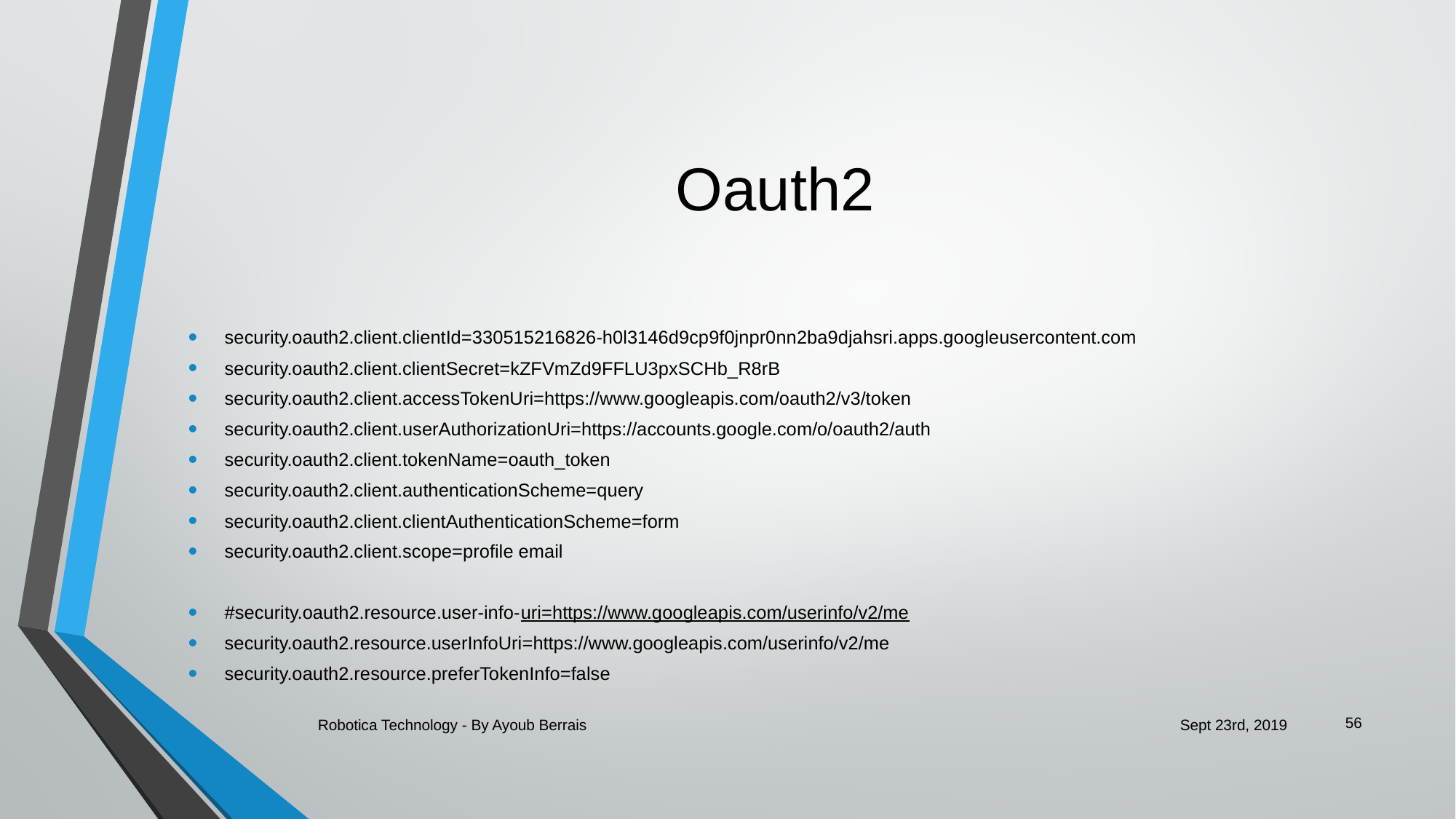

# Oauth2
security.oauth2.client.clientId=330515216826-h0l3146d9cp9f0jnpr0nn2ba9djahsri.apps.googleusercontent.com
security.oauth2.client.clientSecret=kZFVmZd9FFLU3pxSCHb_R8rB
security.oauth2.client.accessTokenUri=https://www.googleapis.com/oauth2/v3/token
security.oauth2.client.userAuthorizationUri=https://accounts.google.com/o/oauth2/auth
security.oauth2.client.tokenName=oauth_token
security.oauth2.client.authenticationScheme=query
security.oauth2.client.clientAuthenticationScheme=form
security.oauth2.client.scope=profile email

#security.oauth2.resource.user-info-uri=https://www.googleapis.com/userinfo/v2/me
security.oauth2.resource.userInfoUri=https://www.googleapis.com/userinfo/v2/me
security.oauth2.resource.preferTokenInfo=false
56
Robotica Technology - By Ayoub Berrais
Sept 23rd, 2019